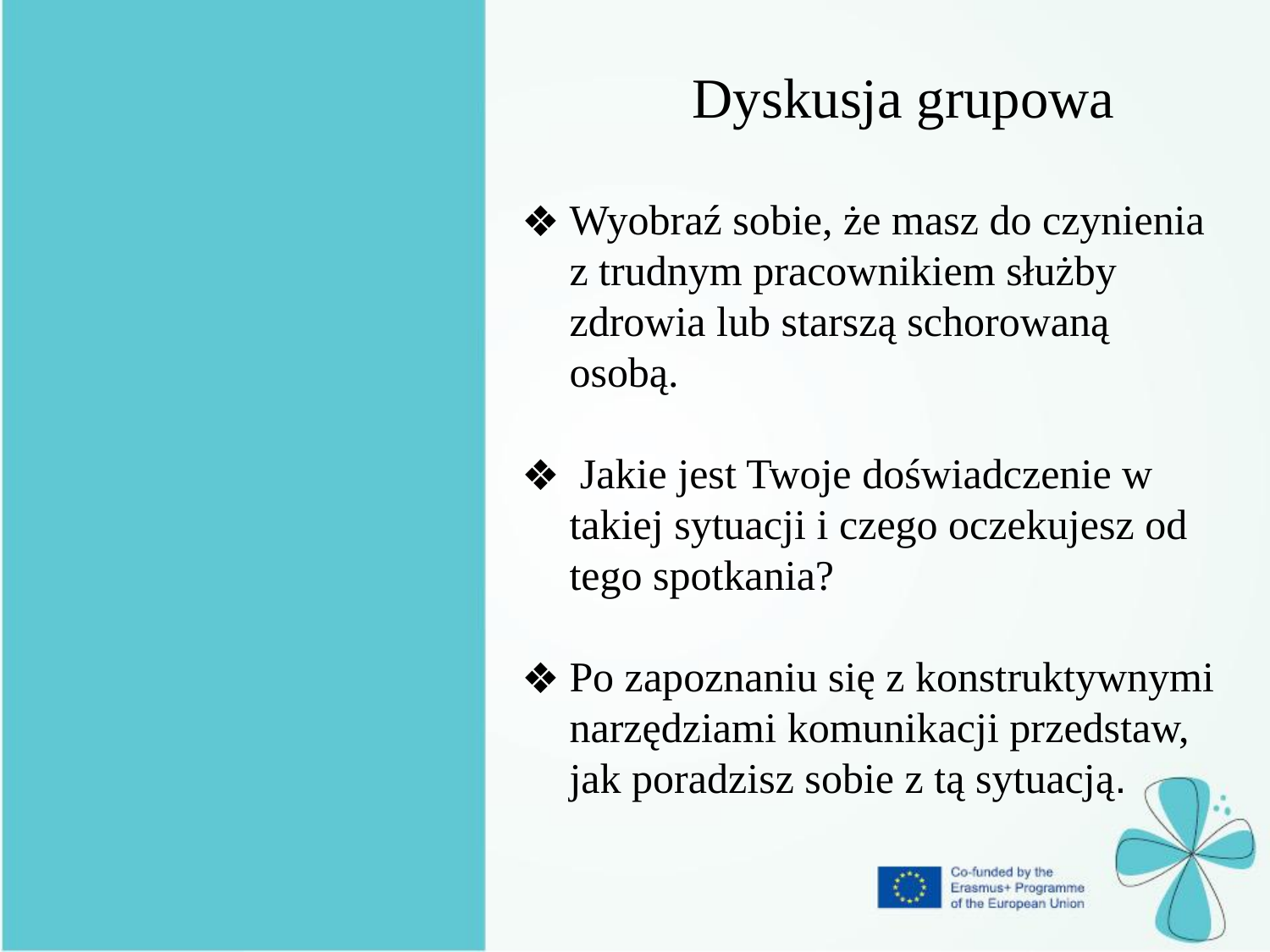

Dyskusja grupowa
Wyobraź sobie, że masz do czynienia z trudnym pracownikiem służby zdrowia lub starszą schorowaną osobą.

 Jakie jest Twoje doświadczenie w takiej sytuacji i czego oczekujesz od tego spotkania?

Po zapoznaniu się z konstruktywnymi narzędziami komunikacji przedstaw, jak poradzisz sobie z tą sytuacją.